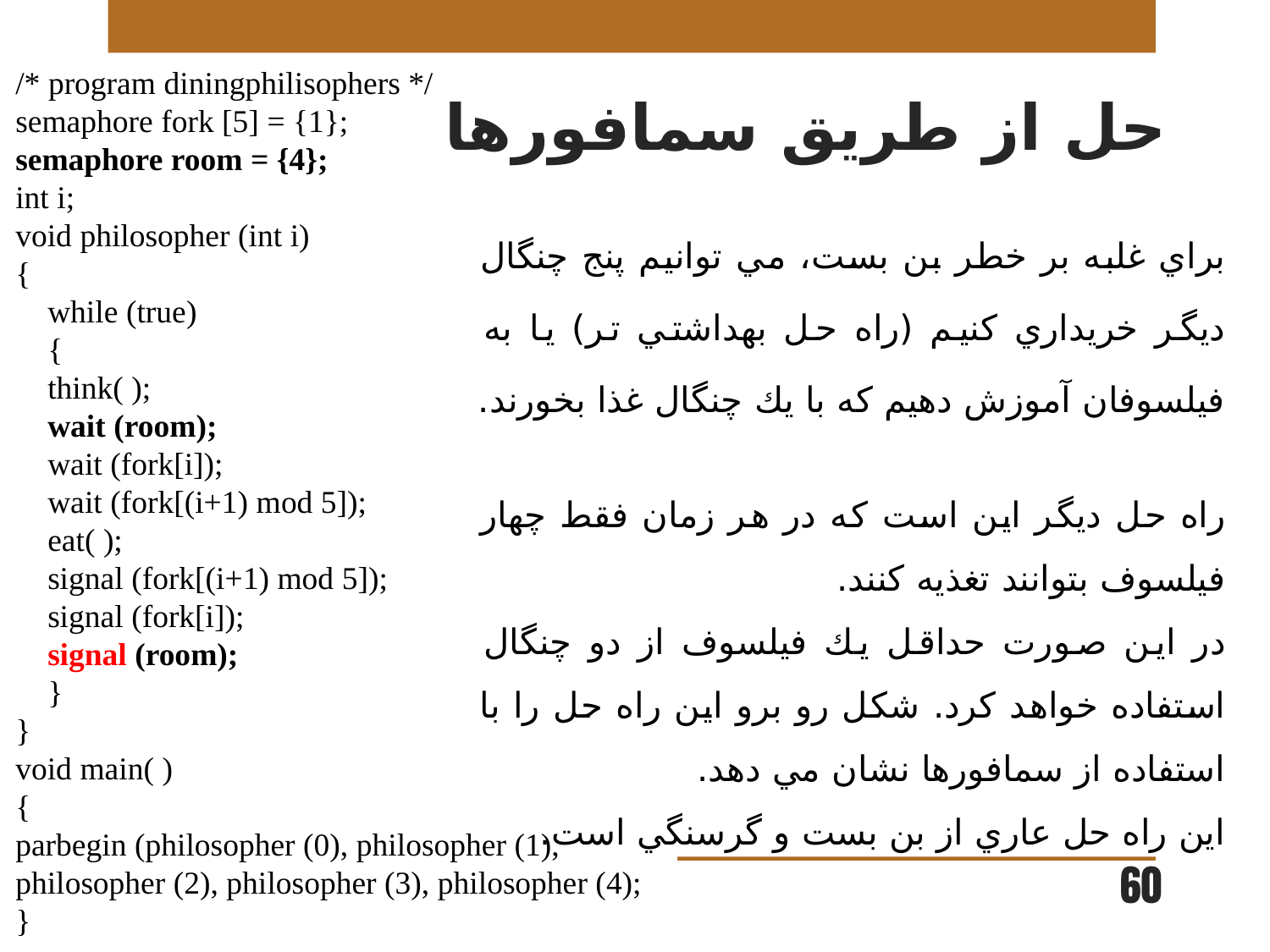

/* program diningphilisophers */
semaphore fork [5] = {1};
semaphore room = {4};
int i;
void philosopher (int i)
{
    while (true)
    {
    think( );
    wait (room);
    wait (fork[i]);
    wait (fork[(i+1) mod 5]);
    eat( );
    signal (fork[(i+1) mod 5]);
    signal (fork[i]);
    signal (room);
    }
}
void main( )
{
parbegin (philosopher (0), philosopher (1),
philosopher (2), philosopher (3), philosopher (4);
}
# حل از طريق سمافورها
براي غلبه بر خطر بن بست، مي توانيم پنج چنگال ديگر خريداري كنيم (راه حل بهداشتي تر) يا به فيلسوفان آموزش دهيم كه با يك چنگال غذا بخورند.
راه حل ديگر اين است كه در هر زمان فقط چهار فيلسوف بتوانند تغذيه كنند.
در اين صورت حداقل يك فيلسوف از دو چنگال استفاده خواهد كرد. شکل رو برو اين راه حل را با استفاده از سمافورها نشان مي دهد.
اين راه حل عاري از بن بست و گرسنگي است.
60